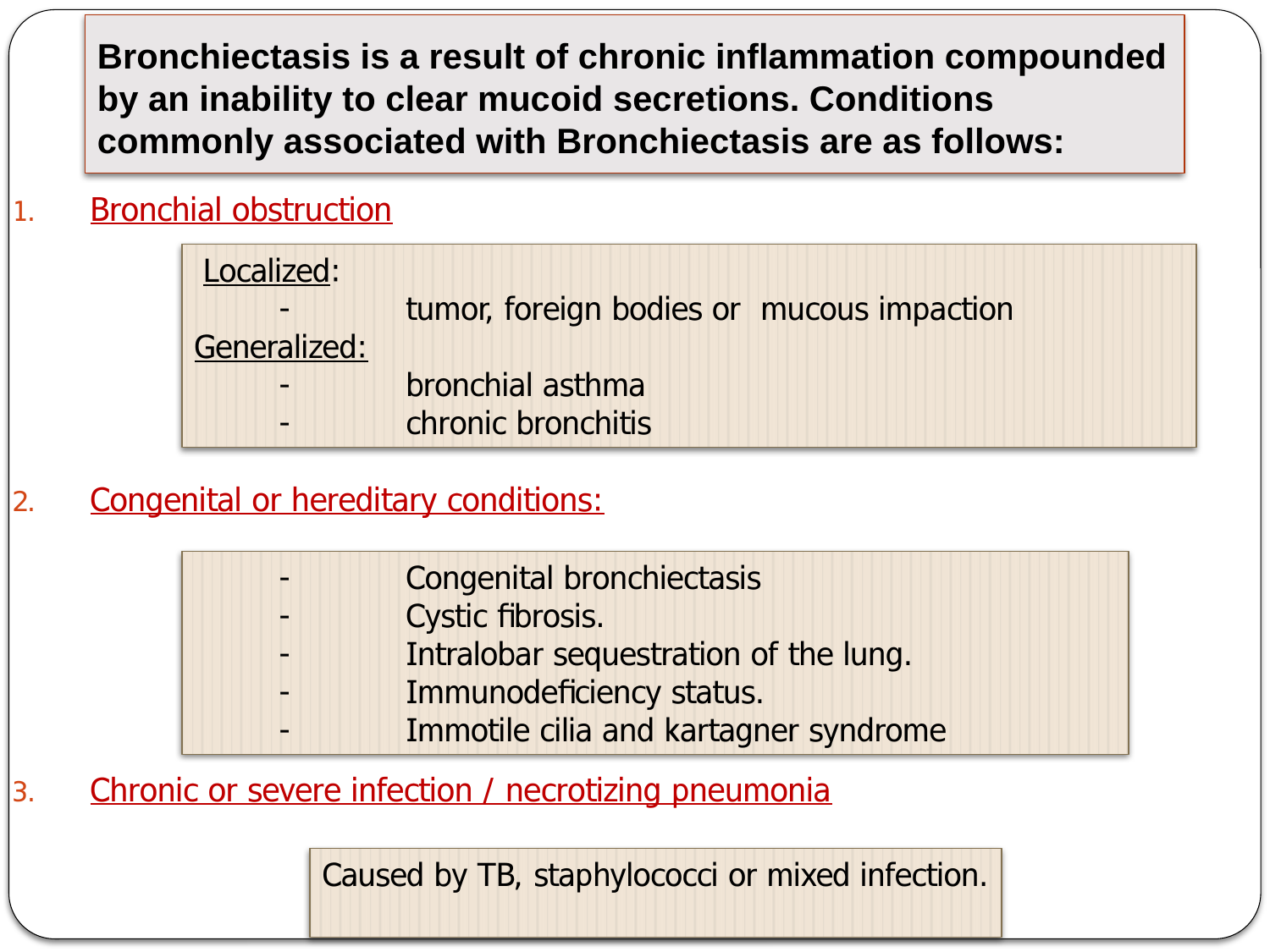

# Bronchiectasis is a result of chronic inflammation compounded by an inability to clear mucoid secretions. Conditions commonly associated with Bronchiectasis are as follows:

Bronchial obstruction

Congenital or hereditary conditions:

Chronic or severe infection / necrotizing pneumonia

 Localized:
	-	tumor, foreign bodies or  mucous impaction
Generalized:
	-	bronchial asthma
	-	chronic bronchitis
	-	Congenital bronchiectasis
	-	Cystic fibrosis.
	-	Intralobar sequestration of the lung.
	-	Immunodeficiency status.
	-	Immotile cilia and kartagner syndrome
Caused by TB, staphylococci or mixed infection.